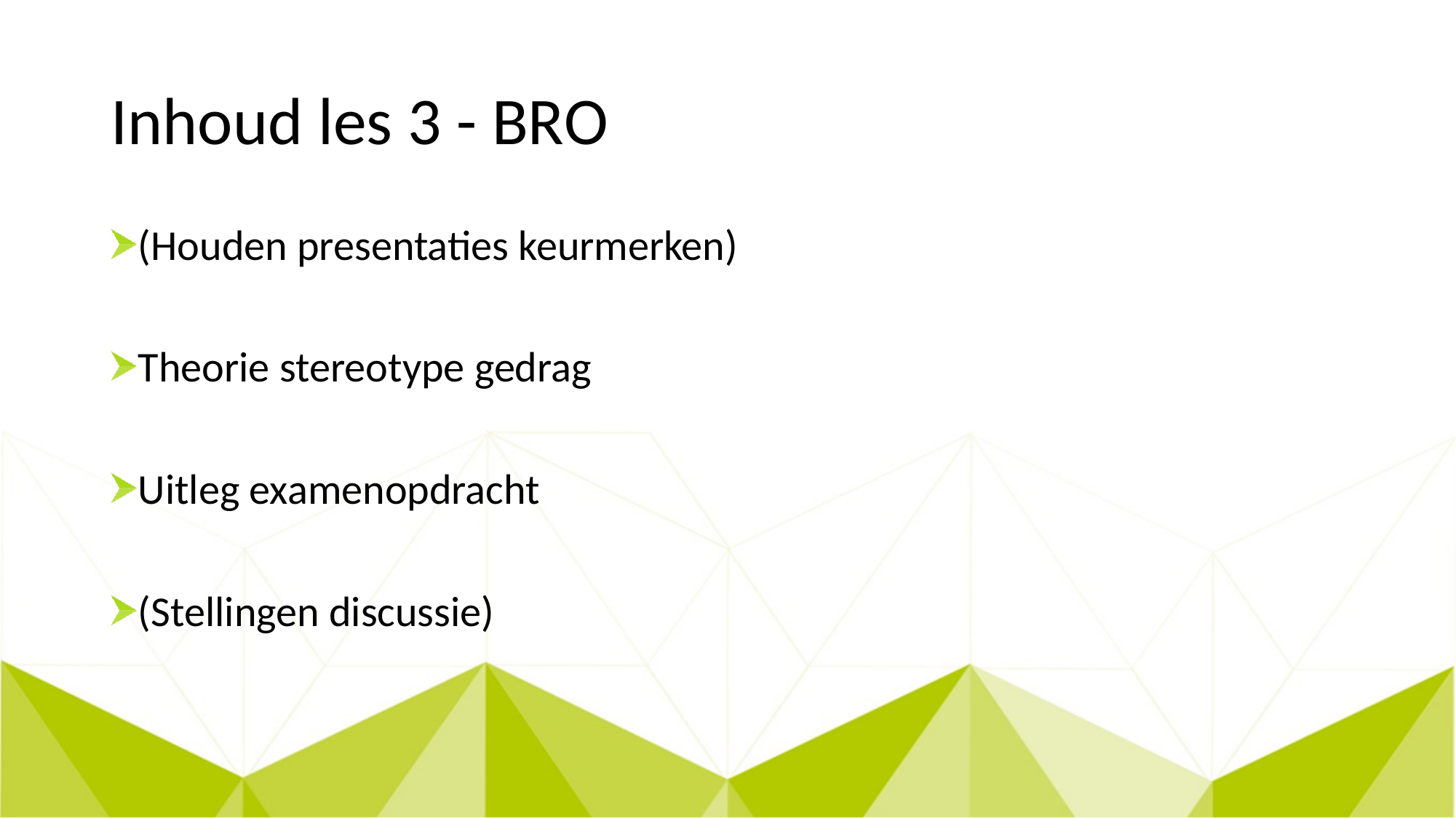

# Inhoud les 3 - BRO
(Houden presentaties keurmerken)

Theorie stereotype gedrag

Uitleg examenopdracht

(Stellingen discussie)